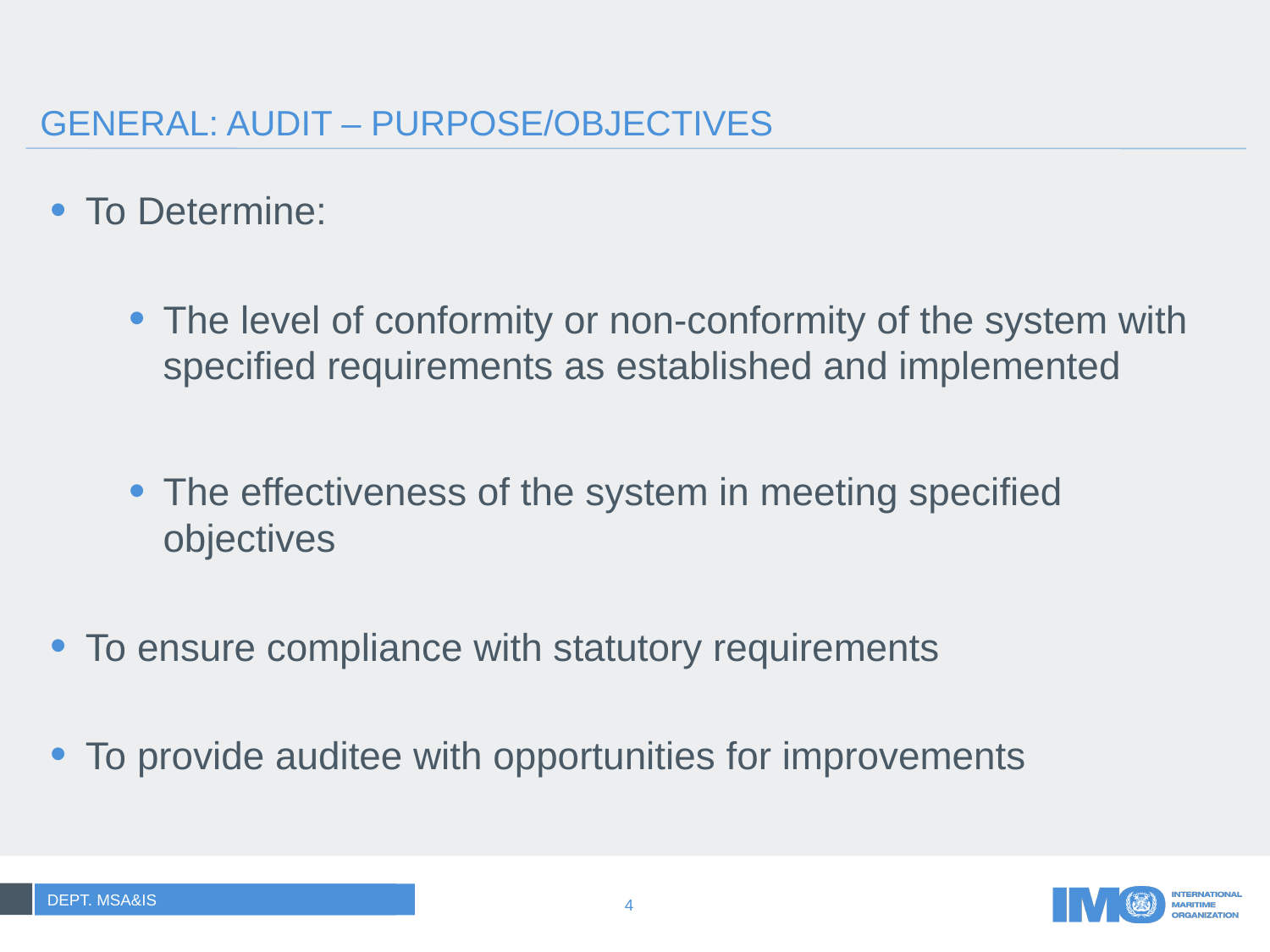

# GENERAL: AUDIT – PURPOSE/OBJECTIVES
To Determine:

The level of conformity or non-conformity of the system with specified requirements as established and implemented

The effectiveness of the system in meeting specified objectives

To ensure compliance with statutory requirements

To provide auditee with opportunities for improvements